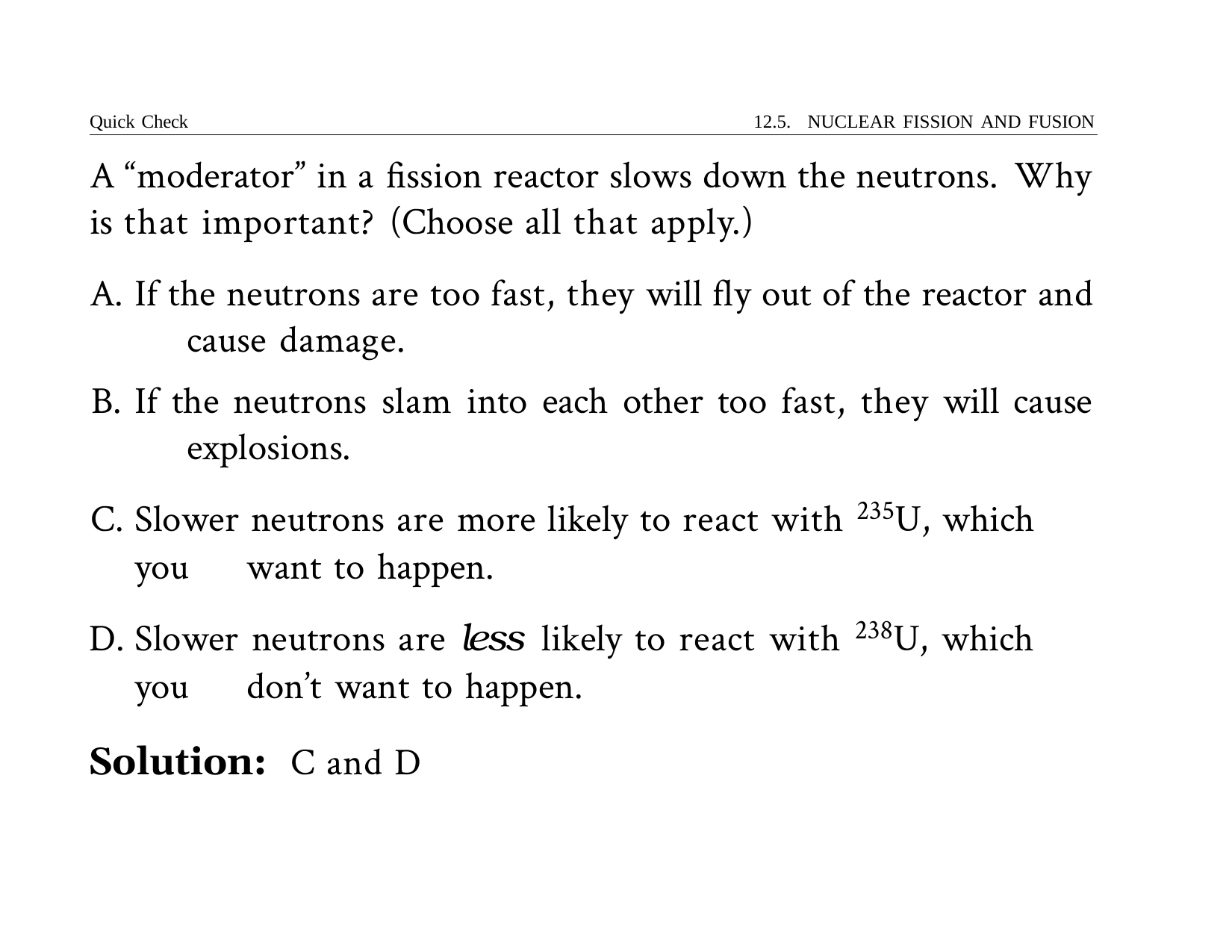

Quick Check	12.5.  NUCLEAR FISSION AND FUSION

# A “moderator” in a fission reactor slows down the neutrons. Why is that important?	(Choose all that apply.)
If the neutrons are too fast, they will fly out of the reactor and 	cause damage.
If the neutrons slam into each other too fast, they will cause 	explosions.
Slower neutrons are more likely to react with 235U, which you 	want to happen.
Slower neutrons are less likely to react with 238U, which you 	don’t want to happen.
Solution:	C and D